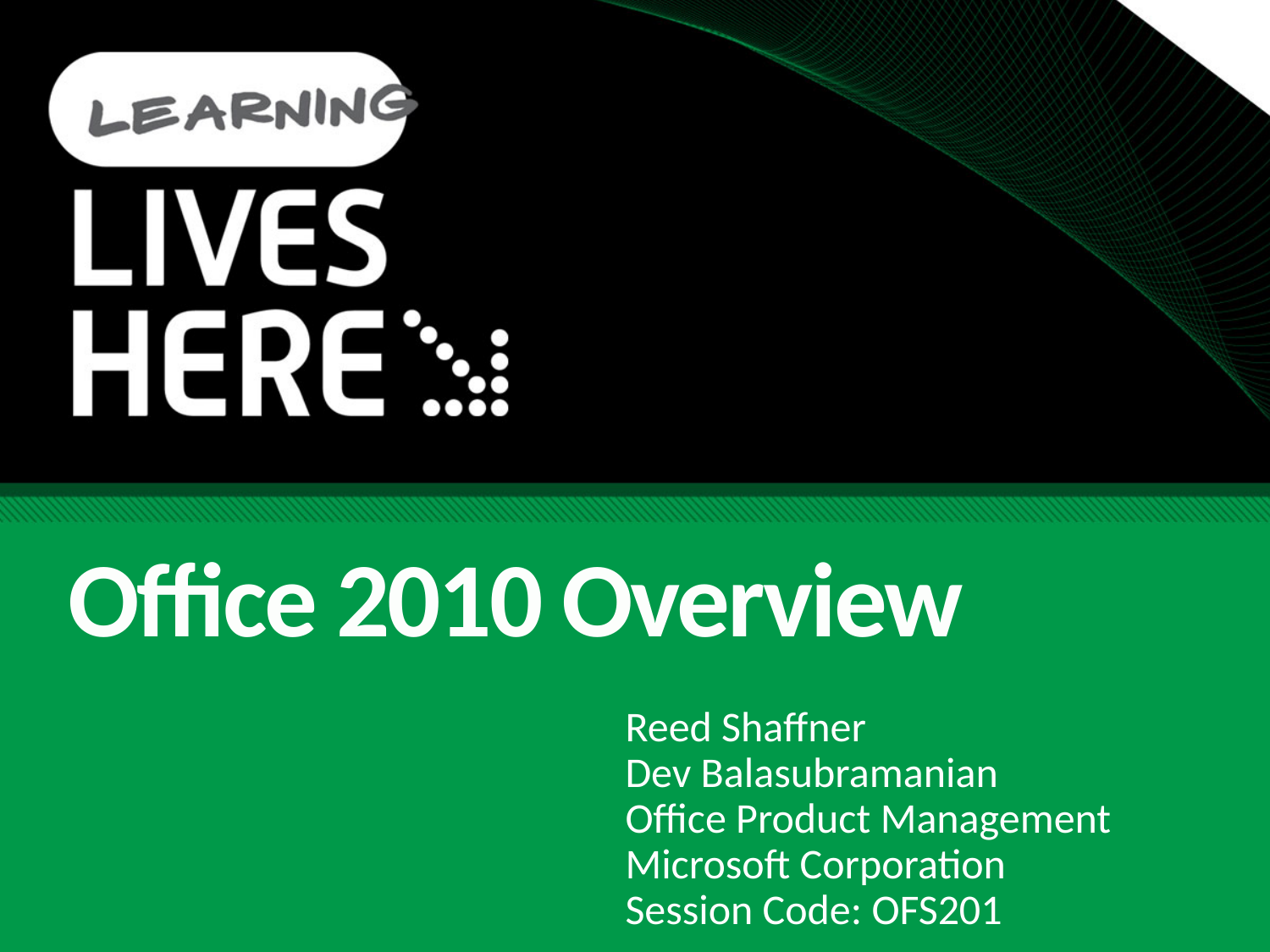

# Office 2010 Overview
Reed Shaffner
Dev Balasubramanian
Office Product Management
Microsoft Corporation
Session Code: OFS201